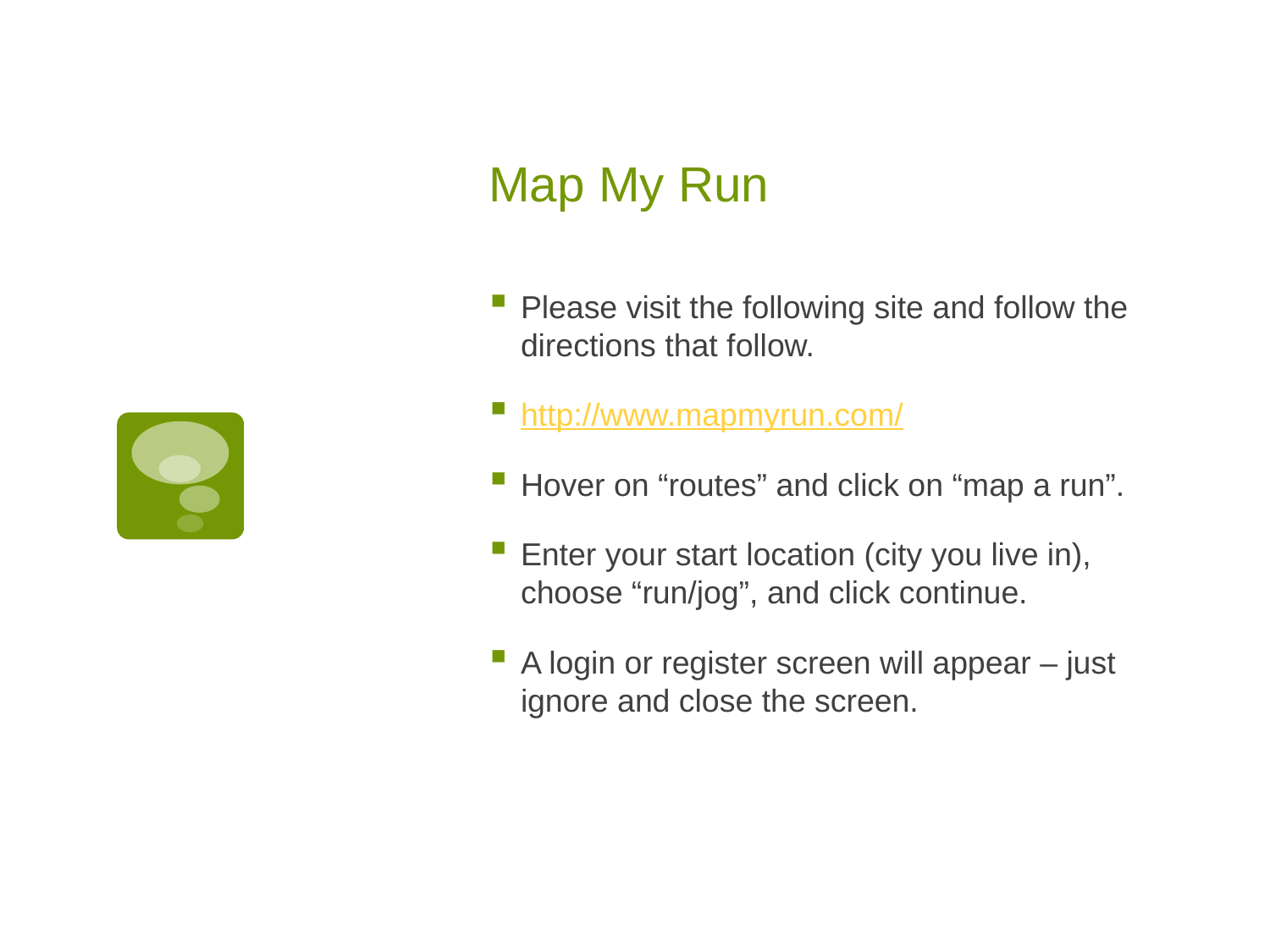

# Map My Run
Please visit the following site and follow the directions that follow.
http://www.mapmyrun.com/
Hover on “routes” and click on “map a run”.
Enter your start location (city you live in), choose “run/jog”, and click continue.
A login or register screen will appear – just ignore and close the screen.